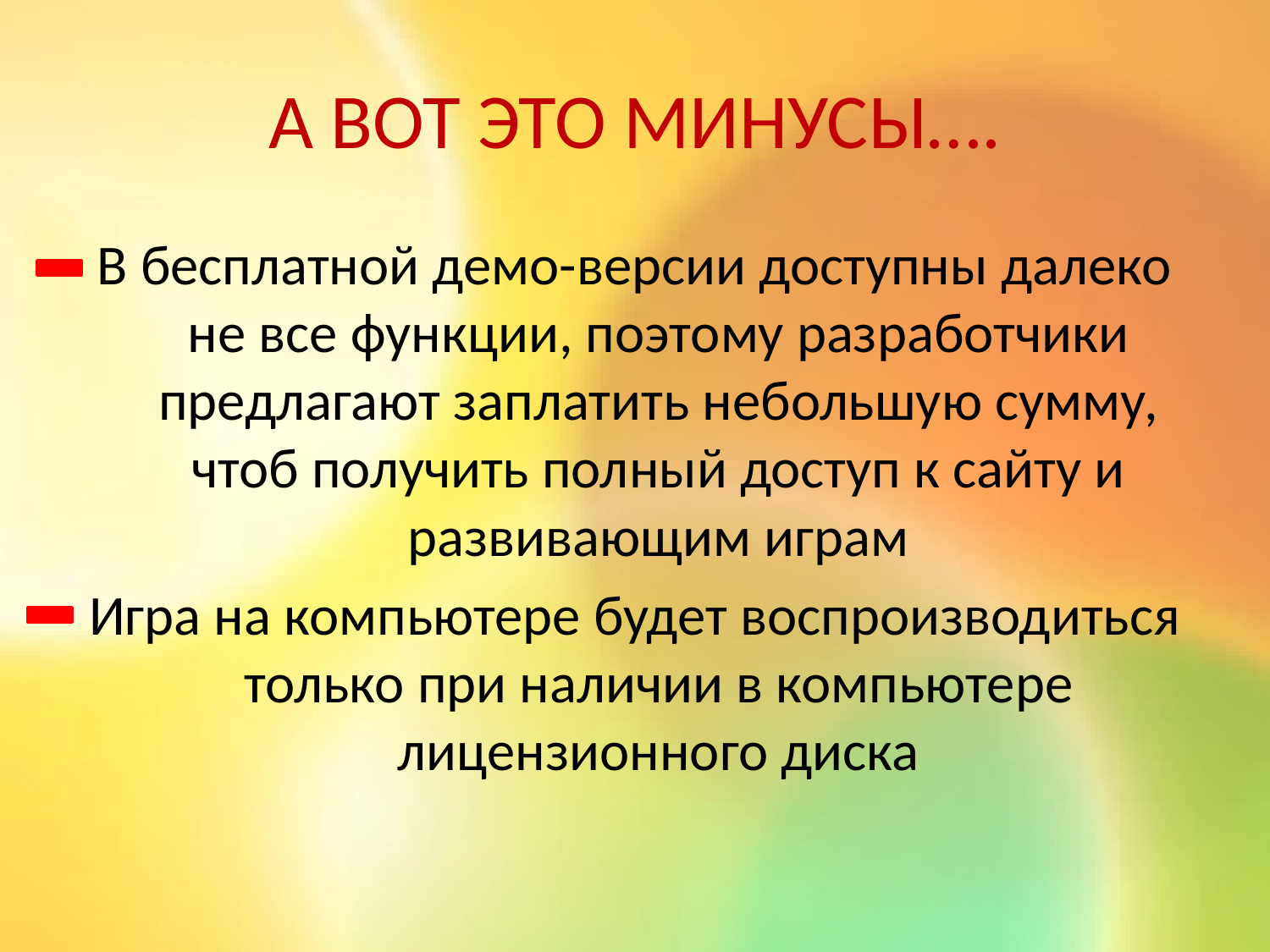

# А ВОТ ЭТО МИНУСЫ….
В бесплатной демо-версии доступны далеко не все функции, поэтому разработчики предлагают заплатить небольшую сумму, чтоб получить полный доступ к сайту и развивающим играм
Игра на компьютере будет воспроизводиться только при наличии в компьютере лицензионного диска